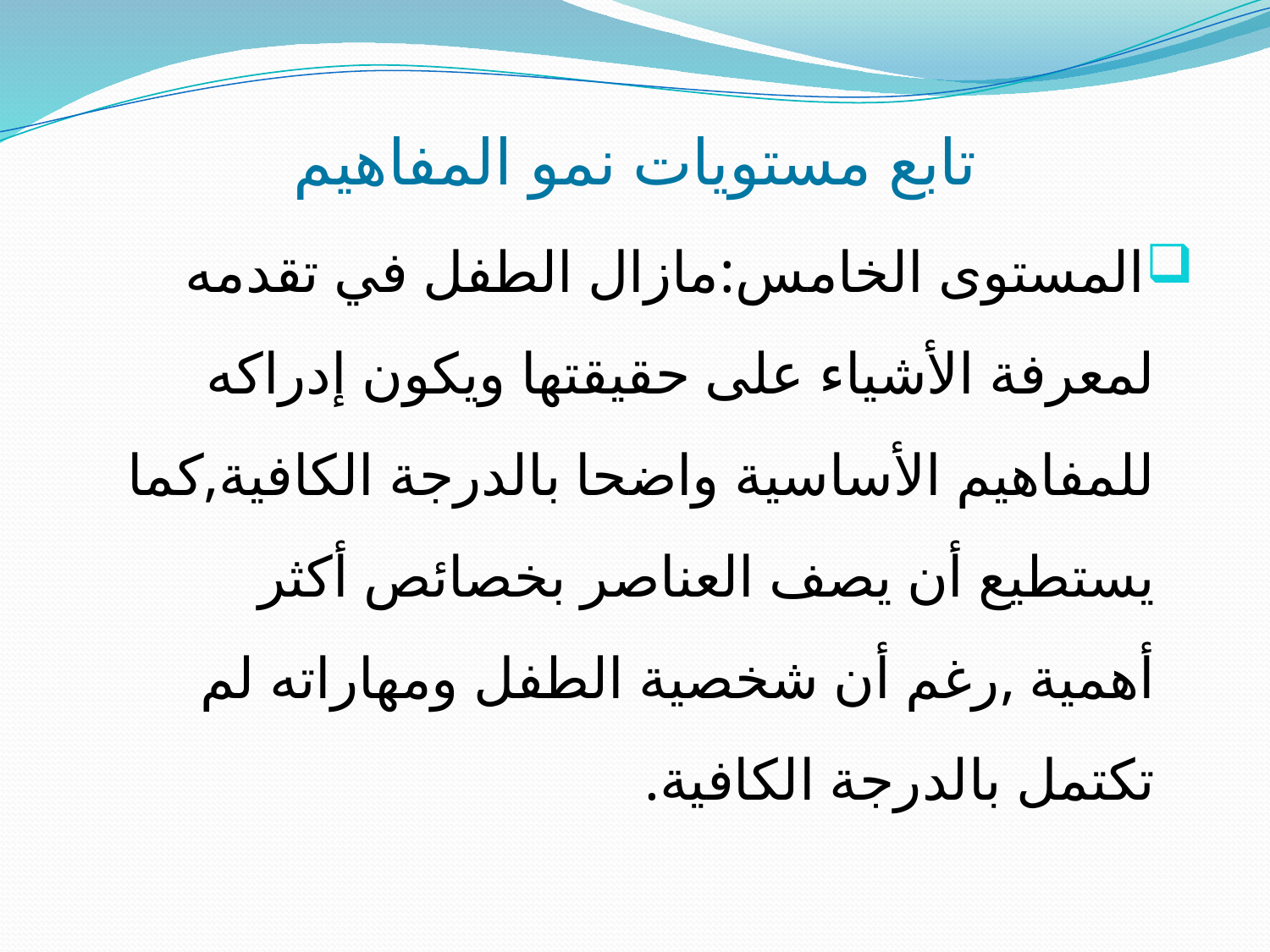

# تابع مستويات نمو المفاهيم
المستوى الخامس:مازال الطفل في تقدمه لمعرفة الأشياء على حقيقتها ويكون إدراكه للمفاهيم الأساسية واضحا بالدرجة الكافية,كما يستطيع أن يصف العناصر بخصائص أكثر أهمية ,رغم أن شخصية الطفل ومهاراته لم تكتمل بالدرجة الكافية.